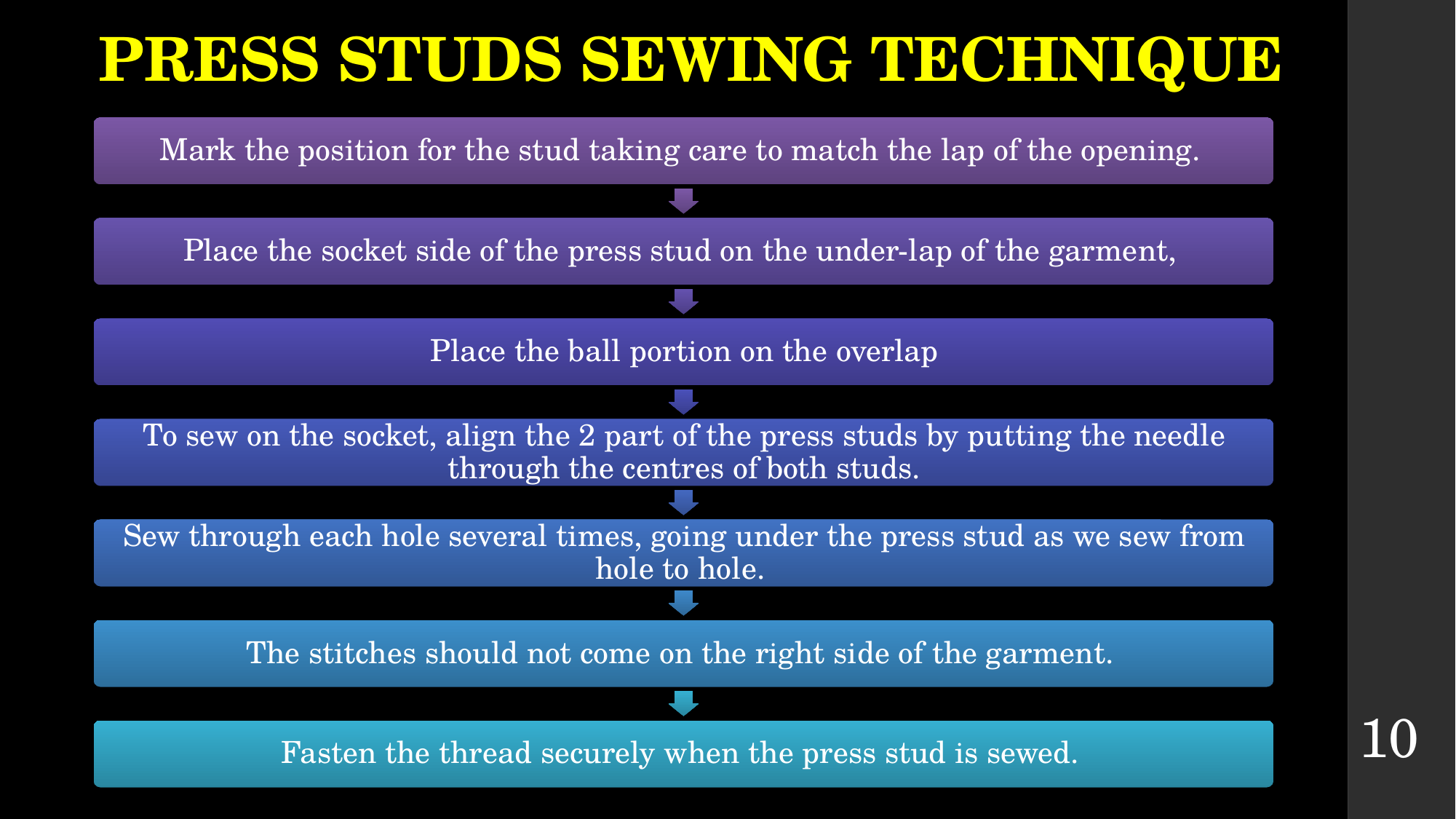

# PRESS STUDS SEWING TECHNIQUE
Mark the position for the stud taking care to match the lap of the opening.

Place the socket side of the press stud on the under-lap of the garment,

Place the ball portion on the overlap

To sew on the socket, align the 2 part of the press studs by putting the needle through the centres of both studs.

Sew through each hole several times, going under the press stud as we sew from hole to hole.

The stitches should not come on the right side of the garment.

Fasten the thread securely when the press stud is sewed.
10